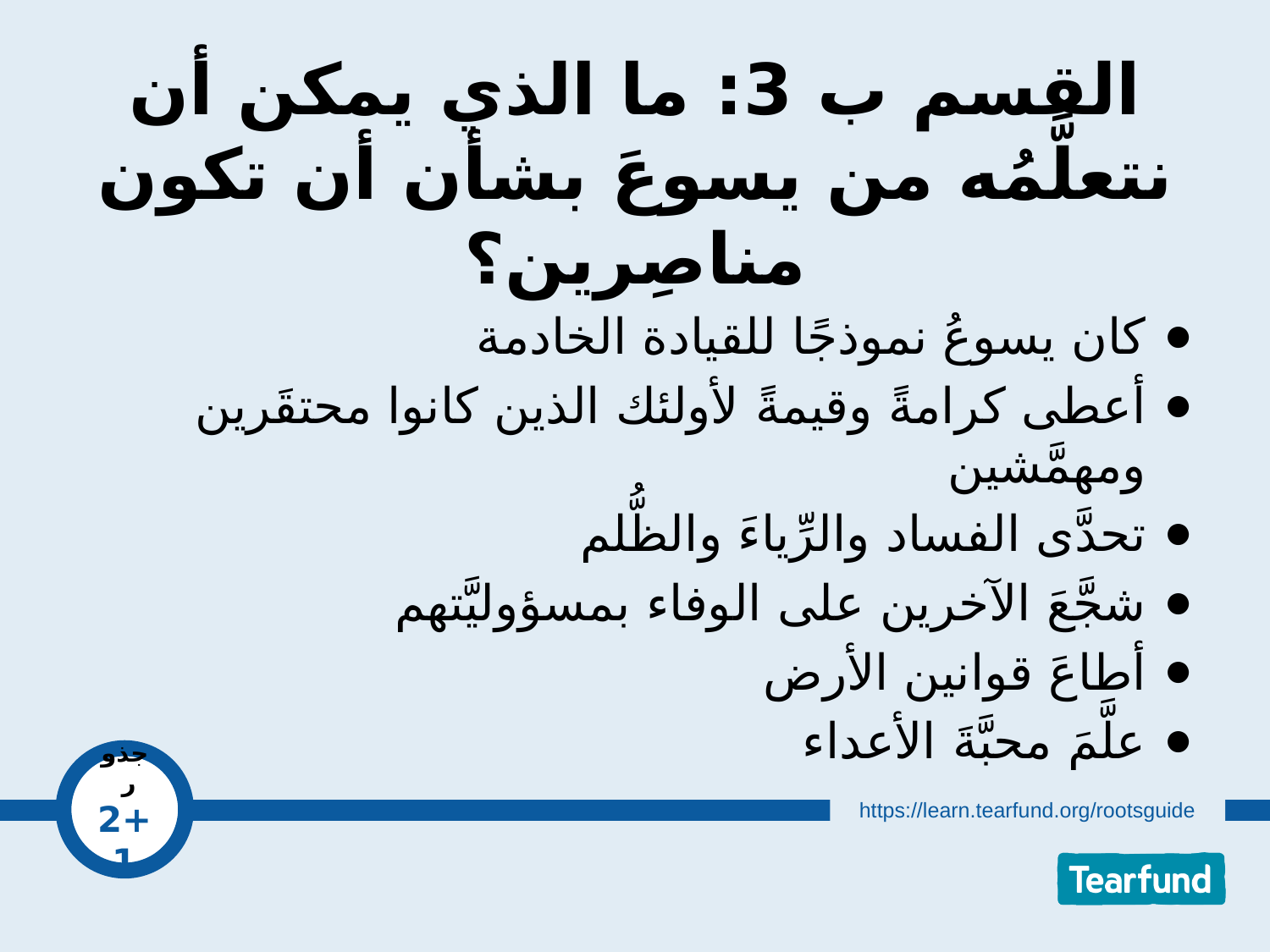

# القسم ب 3: ما الذي يمكن أن نتعلَّمُه من يسوعَ بشأن أن تكون مناصِرين؟
كان يسوعُ نموذجًا للقيادة الخادمة
أعطى كرامةً وقيمةً لأولئك الذين كانوا محتقَرين ومهمَّشين
تحدَّى الفساد والرِّياءَ والظُّلم
شجَّعَ الآخرين على الوفاء بمسؤوليَّتهم
أطاعَ قوانين الأرض
علَّمَ محبَّةَ الأعداء